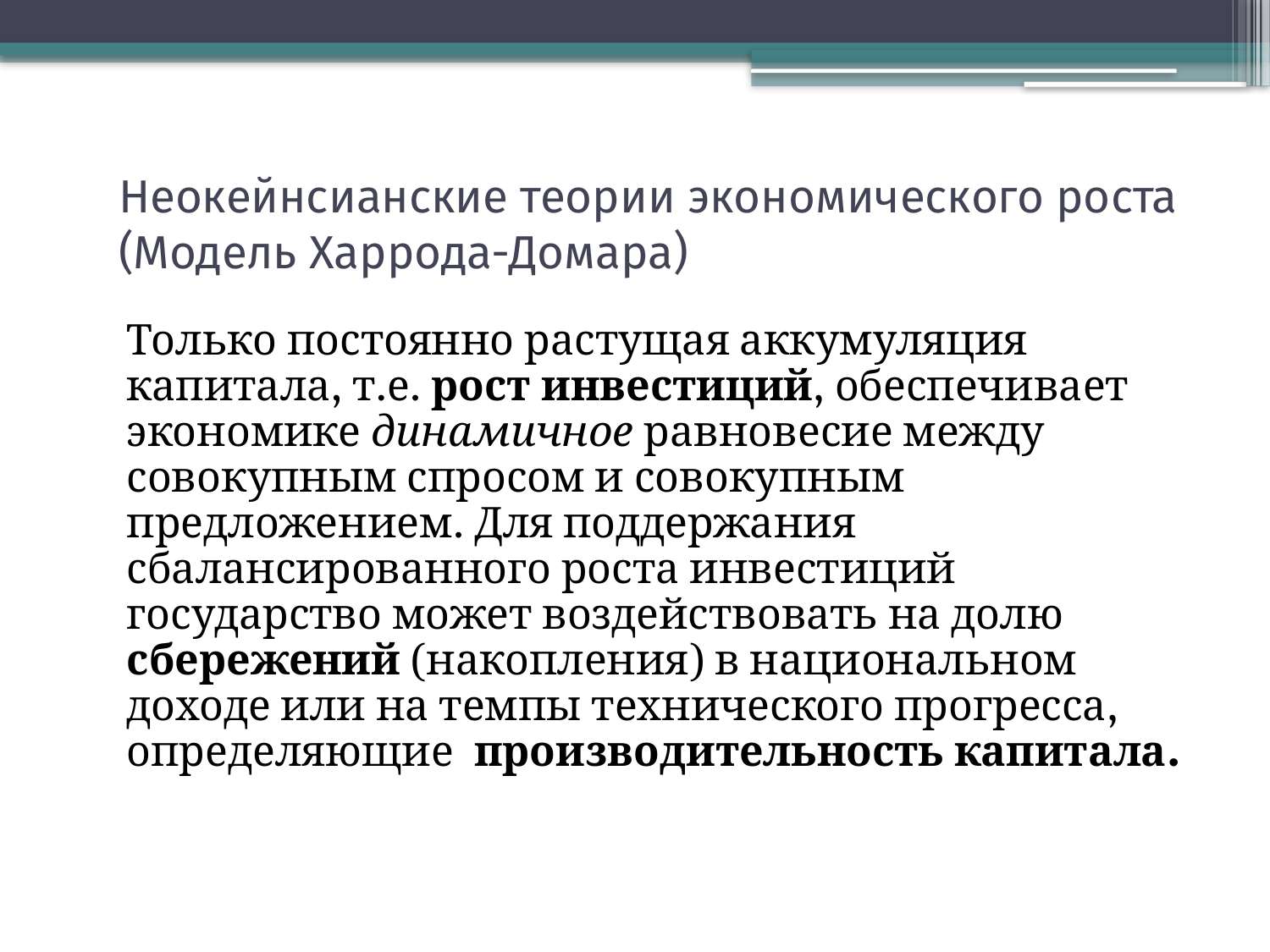

# Неокейнсианские теории экономического роста (Модель Харрода-Домара)
	Только постоянно растущая аккумуляция капитала, т.е. рост инвестиций, обеспечивает экономике динамичное равновесие между совокупным спросом и совокупным предложением. Для поддержания сбалансированного роста инвестиций государство может воздействовать на долю сбережений (накопления) в национальном доходе или на темпы технического прогресса, определяющие  производительность капитала.